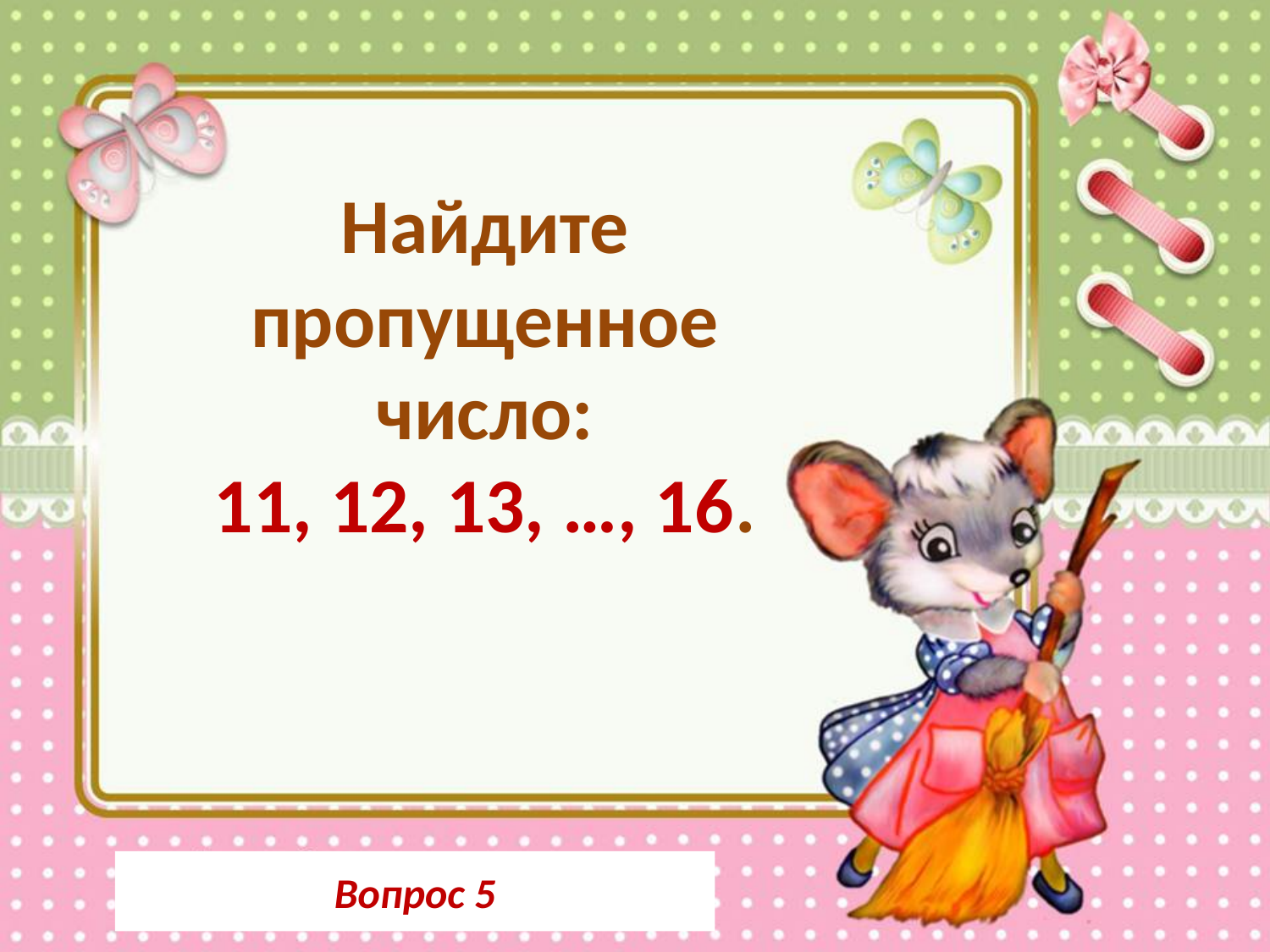

Найдите пропущенное число:
11, 12, 13, …, 16.

Вопрос 5